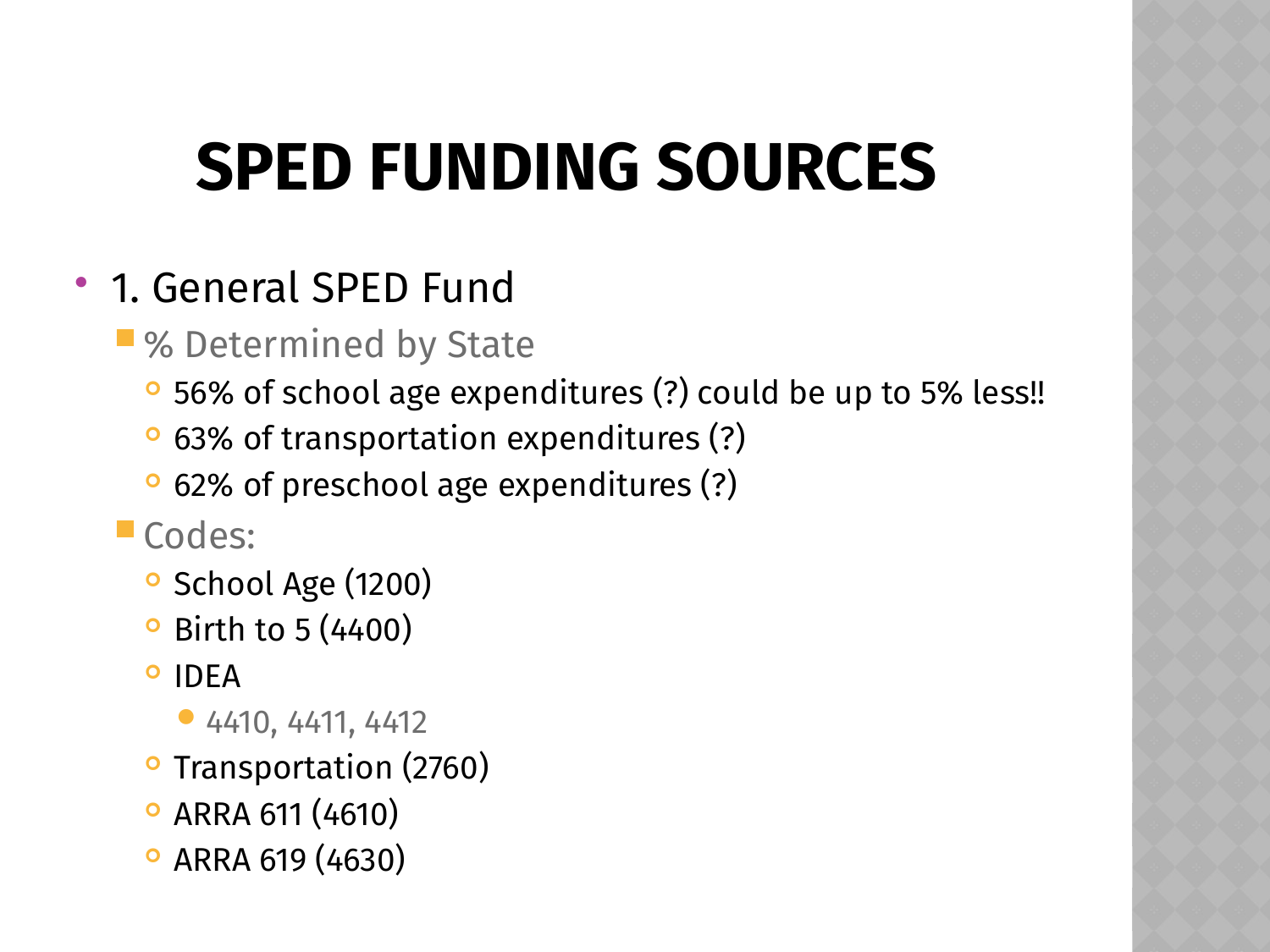

# SPED Funding Sources
1. General SPED Fund
% Determined by State
56% of school age expenditures (?) could be up to 5% less!!
63% of transportation expenditures (?)
62% of preschool age expenditures (?)
Codes:
School Age (1200)
Birth to 5 (4400)
IDEA
4410, 4411, 4412
Transportation (2760)
ARRA 611 (4610)
ARRA 619 (4630)